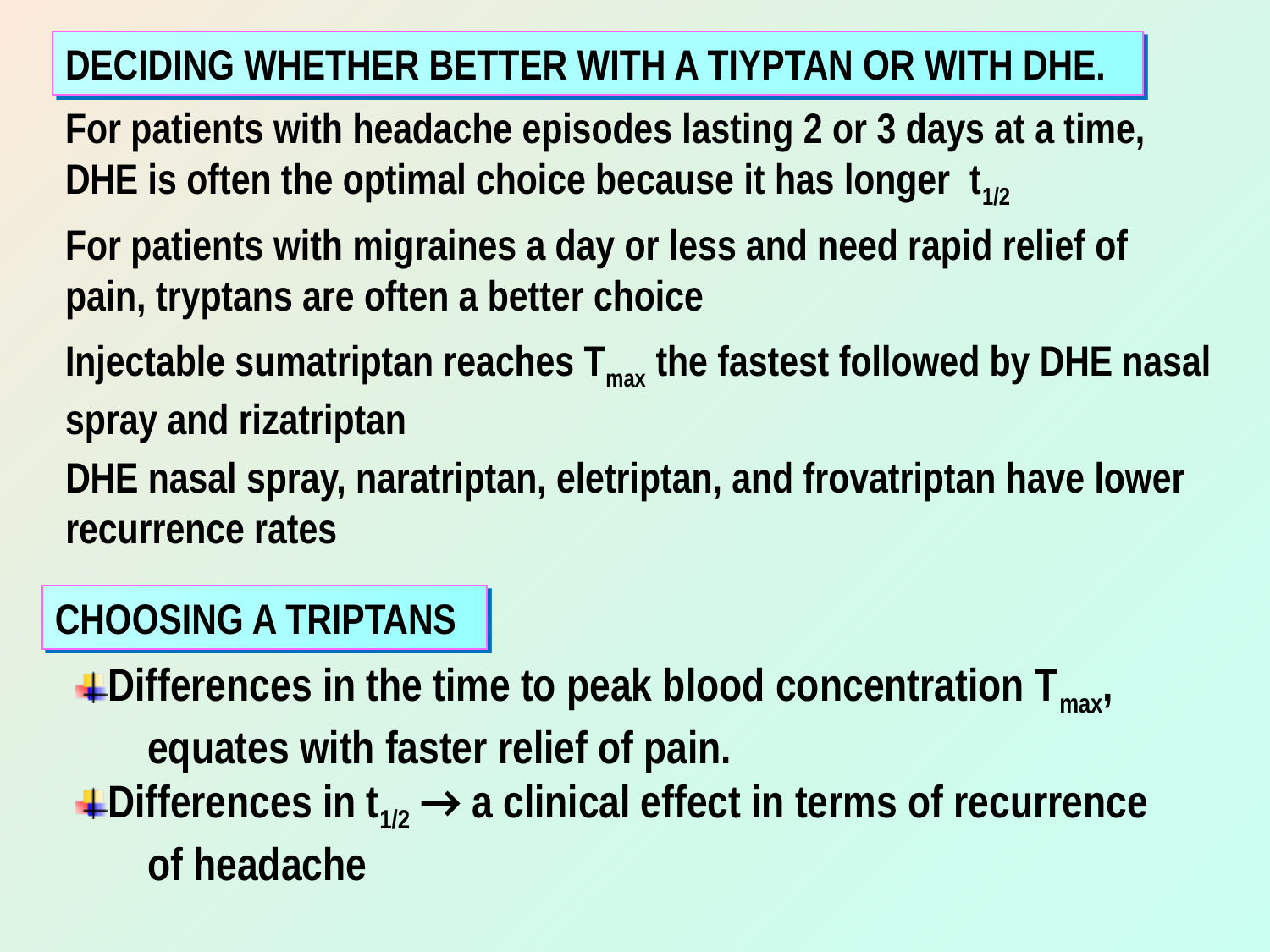

DECIDING WHETHER BETTER WITH A TIYPTAN OR WITH DHE.
For patients with headache episodes lasting 2 or 3 days at a time, DHE is often the optimal choice because it has longer  t1/2
For patients with migraines a day or less and need rapid relief of pain, tryptans are often a better choice
Injectable sumatriptan reaches Tmax the fastest followed by DHE nasal spray and rizatriptan
DHE nasal spray, naratriptan, eletriptan, and frovatriptan have lower recurrence rates
CHOOSING A TRIPTANS
Differences in the time to peak blood concentration Tmax,
    equates with faster relief of pain.
Differences in t1/2 → a clinical effect in terms of recurrence
    of headache